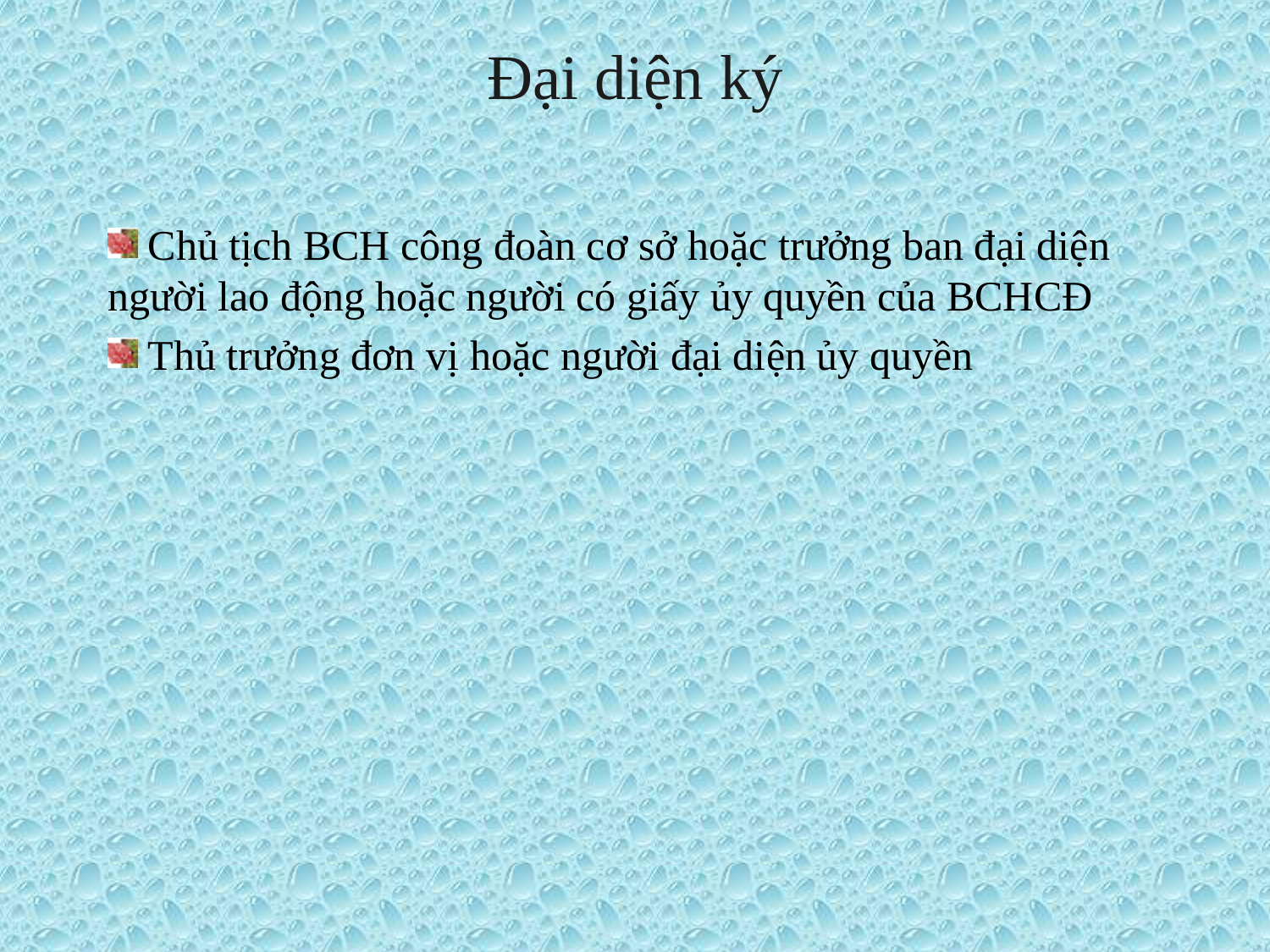

# Đại diện ký
 Chủ tịch BCH công đoàn cơ sở hoặc trưởng ban đại diện người lao động hoặc người có giấy ủy quyền của BCHCĐ
 Thủ trưởng đơn vị hoặc người đại diện ủy quyền